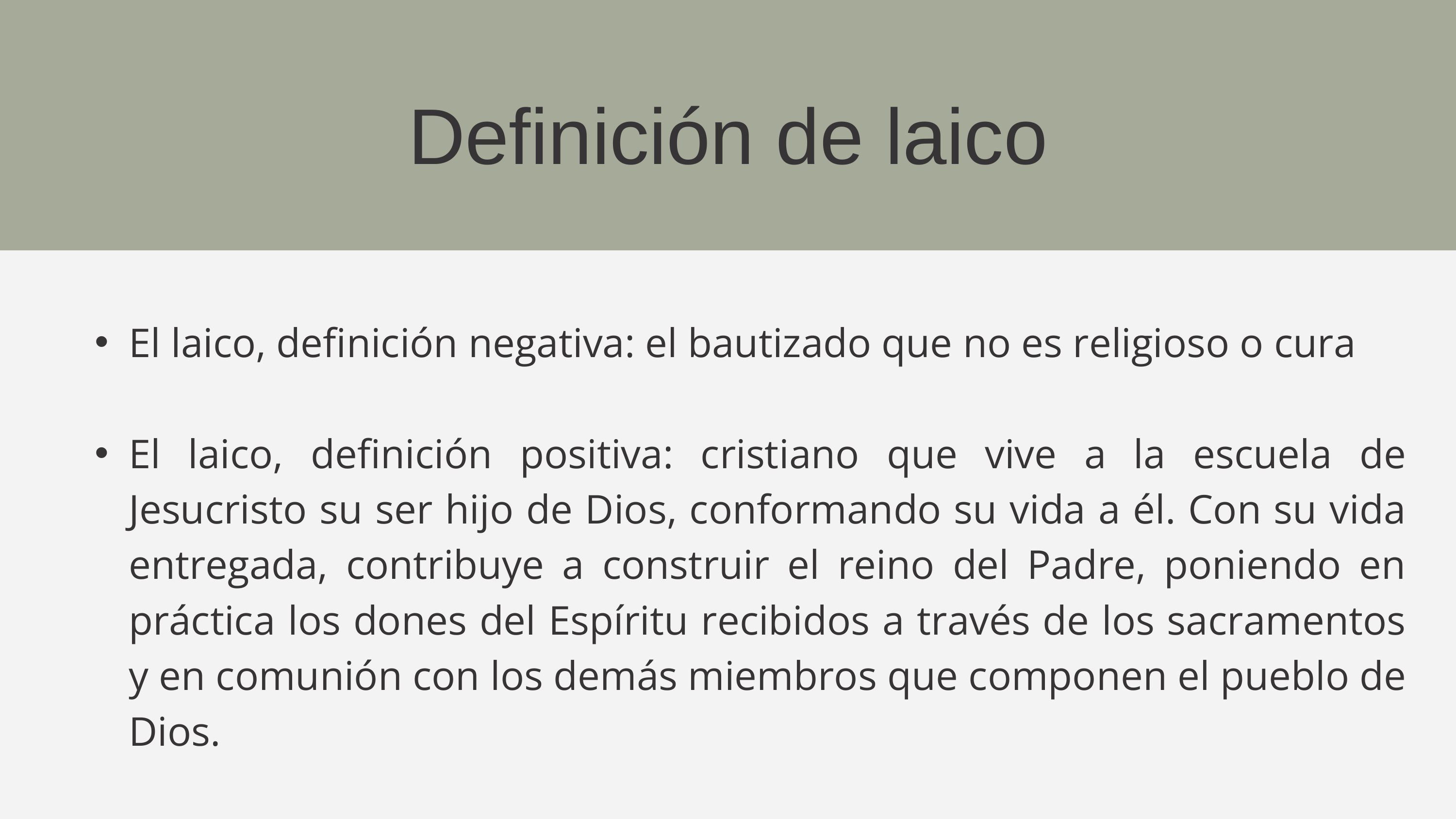

Definición de laico
El laico, definición negativa: el bautizado que no es religioso o cura

El laico, definición positiva: cristiano que vive a la escuela de Jesucristo su ser hijo de Dios, conformando su vida a él. Con su vida entregada, contribuye a construir el reino del Padre, poniendo en práctica los dones del Espíritu recibidos a través de los sacramentos y en comunión con los demás miembros que componen el pueblo de Dios.